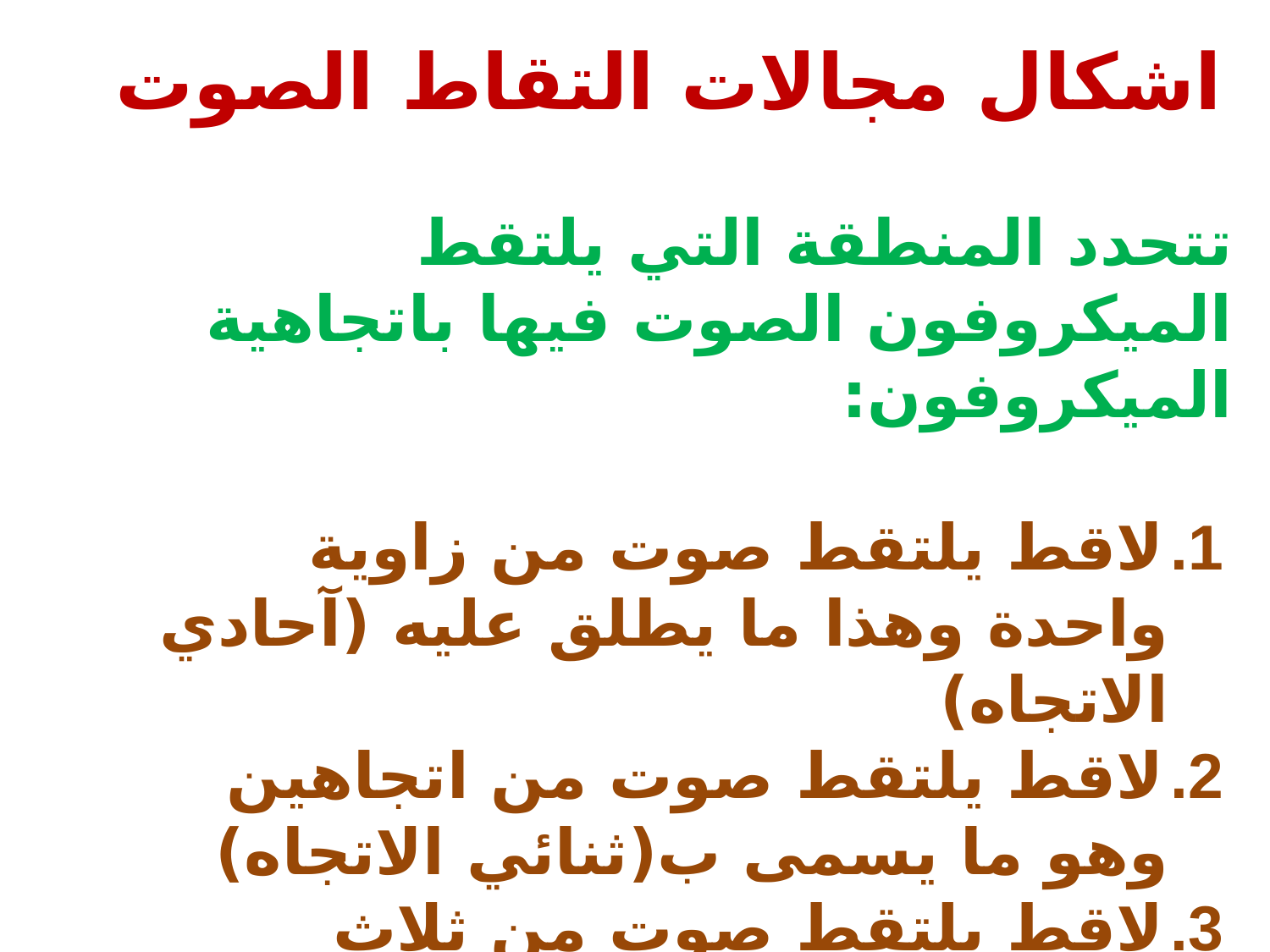

اشكال مجالات التقاط الصوت

تتحدد المنطقة التي يلتقط الميكروفون الصوت فيها باتجاهية الميكروفون:

لاقط يلتقط صوت من زاوية واحدة وهذا ما يطلق عليه (آحادي الاتجاه)
لاقط يلتقط صوت من اتجاهين وهو ما يسمى ب(ثنائي الاتجاه)
لاقط يلتقط صوت من ثلاث اتجاهات وهو ما يعرف ب(متعدد الاتجاهات)